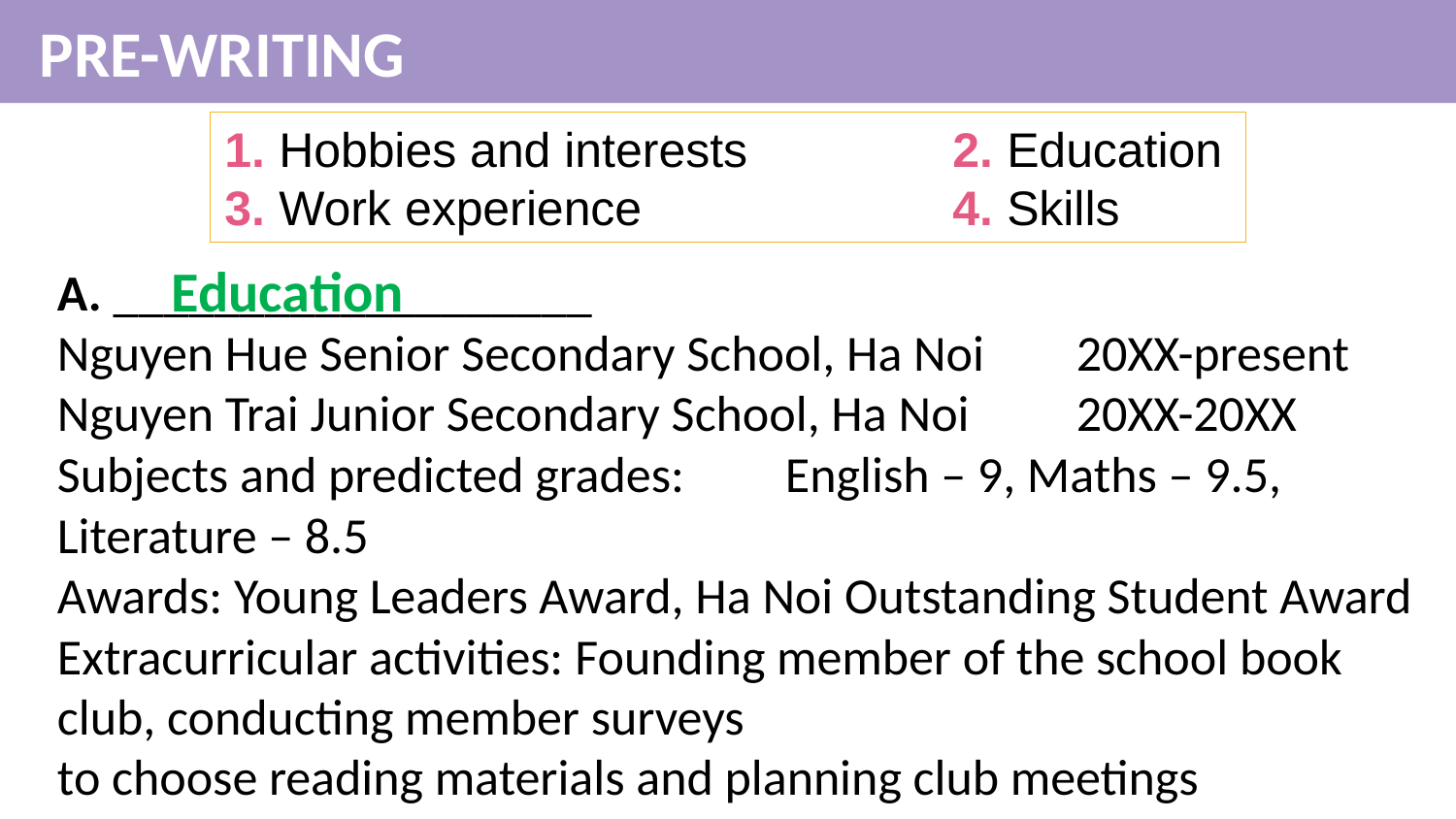

Pre-writing
1. Hobbies and interests		2. Education
3. Work experience			4. Skills
Education
A. ___________________
Nguyen Hue Senior Secondary School, Ha Noi 	20XX-present
Nguyen Trai Junior Secondary School, Ha Noi 	20XX-20XX
Subjects and predicted grades: 	English – 9, Maths – 9.5, Literature – 8.5
Awards: Young Leaders Award, Ha Noi Outstanding Student Award
Extracurricular activities: Founding member of the school book club, conducting member surveys
to choose reading materials and planning club meetings